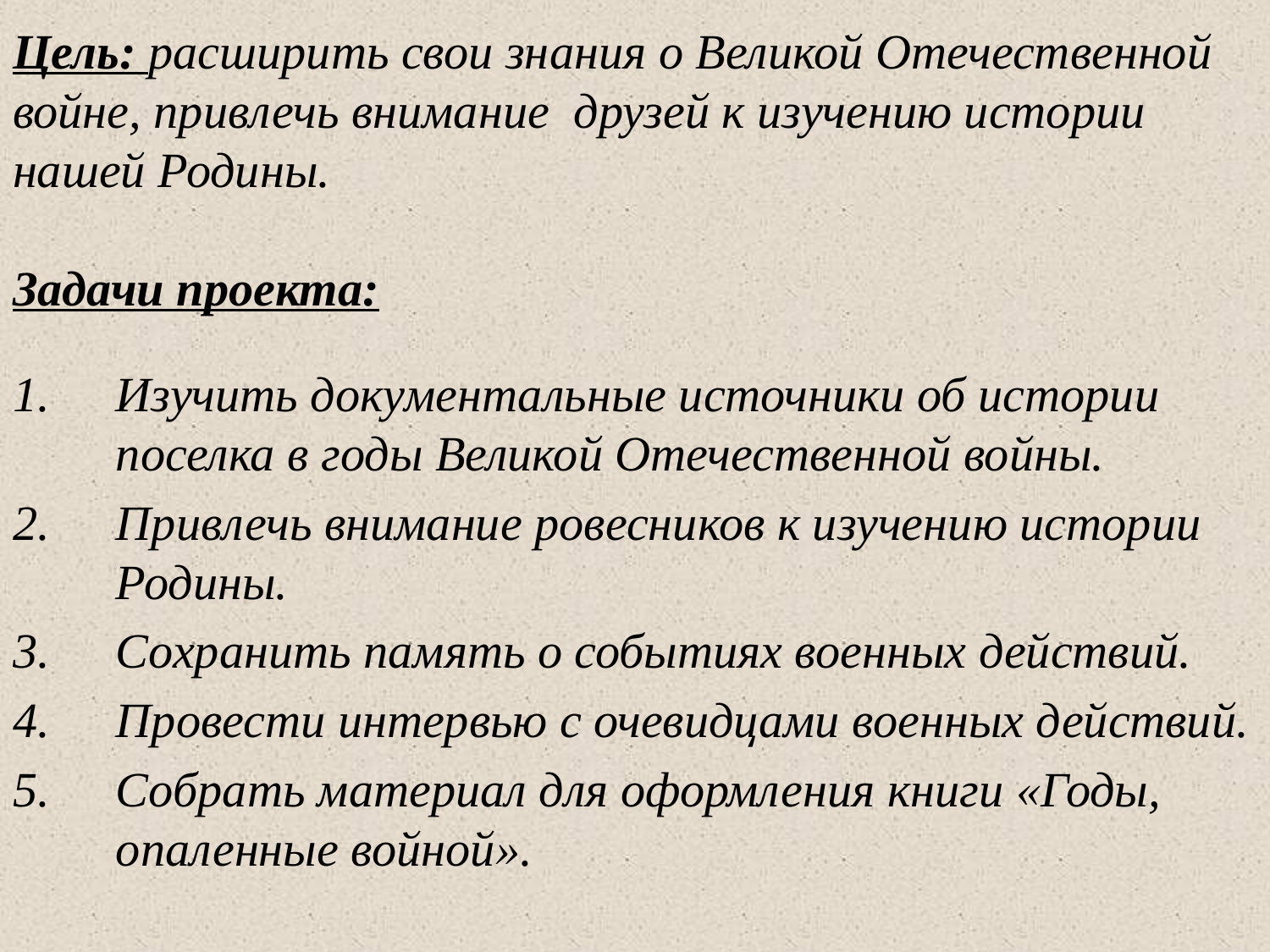

# Цель: расширить свои знания о Великой Отечественной войне, привлечь внимание  друзей к изучению истории нашей Родины. Задачи проекта:
Изучить документальные источники об истории поселка в годы Великой Отечественной войны.
Привлечь внимание ровесников к изучению истории Родины.
Сохранить память о событиях военных действий.
Провести интервью с очевидцами военных действий.
Собрать материал для оформления книги «Годы, опаленные войной».